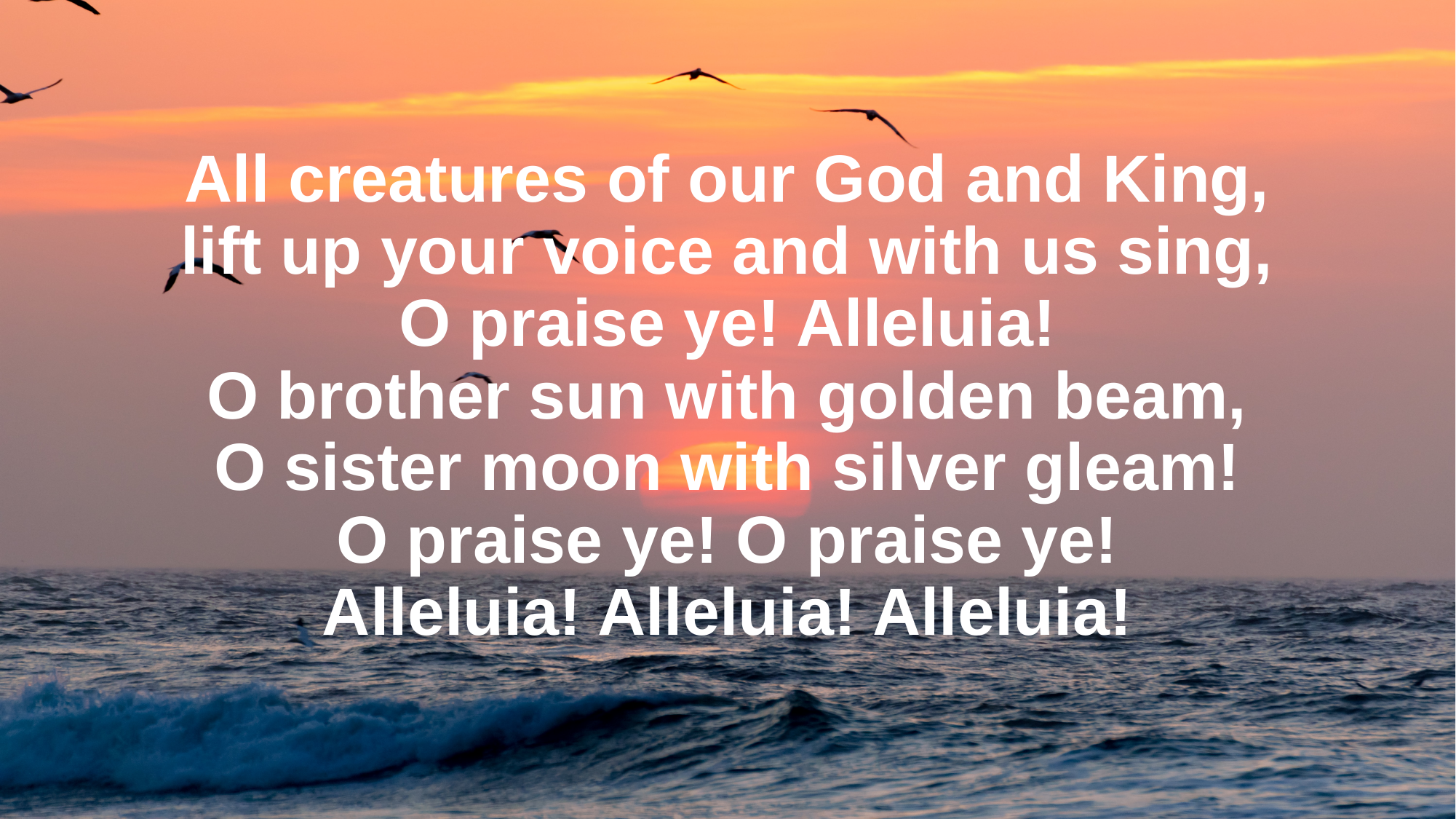

All creatures of our God and King,
lift up your voice and with us sing,
O praise ye! Alleluia!
O brother sun with golden beam,
O sister moon with silver gleam!
O praise ye! O praise ye!
Alleluia! Alleluia! Alleluia!